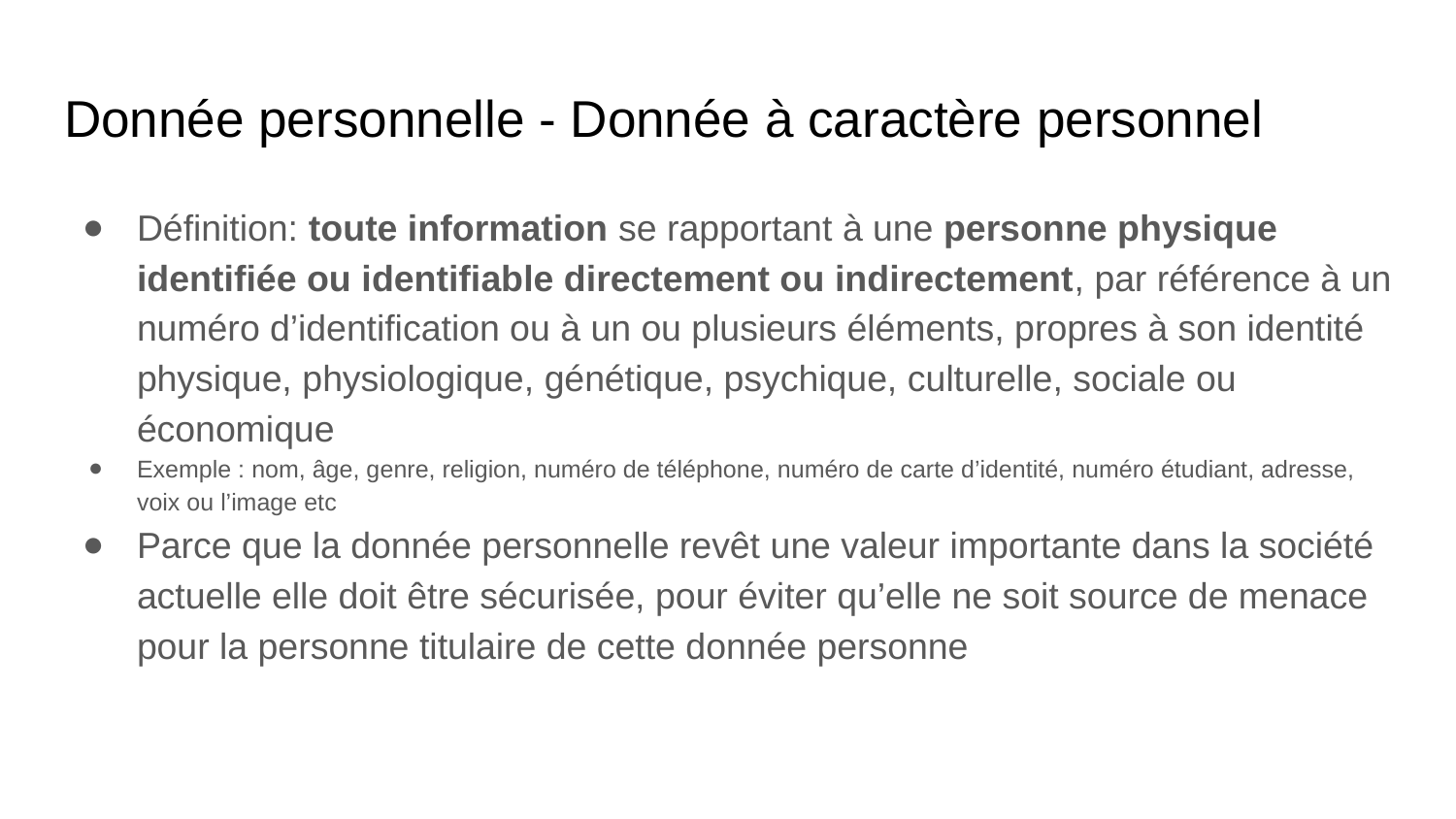

# Donnée personnelle - Donnée à caractère personnel
Définition: toute information se rapportant à une personne physique identifiée ou identifiable directement ou indirectement, par référence à un numéro d’identification ou à un ou plusieurs éléments, propres à son identité physique, physiologique, génétique, psychique, culturelle, sociale ou économique
Exemple : nom, âge, genre, religion, numéro de téléphone, numéro de carte d’identité, numéro étudiant, adresse, voix ou l’image etc
Parce que la donnée personnelle revêt une valeur importante dans la société actuelle elle doit être sécurisée, pour éviter qu’elle ne soit source de menace pour la personne titulaire de cette donnée personne